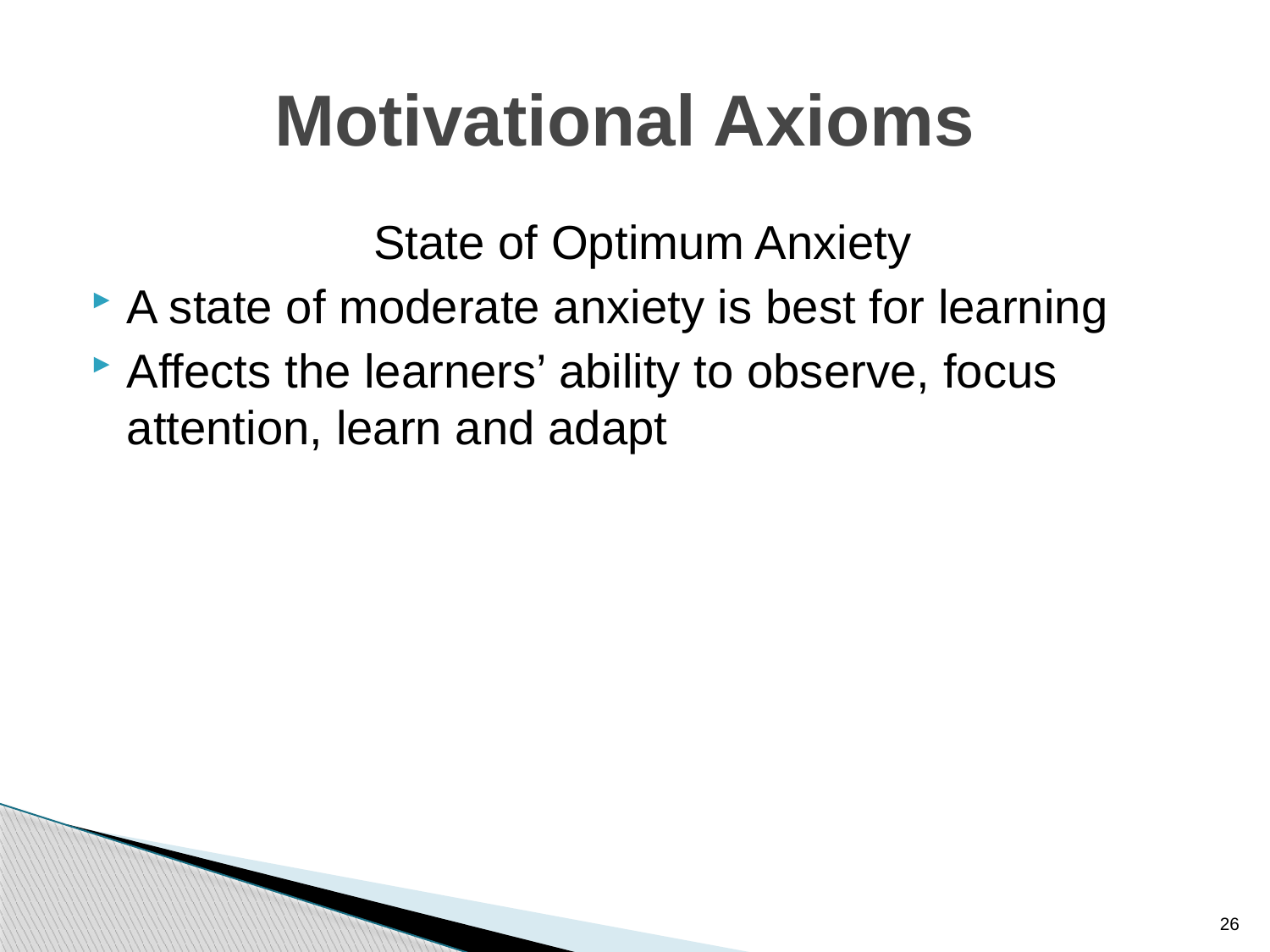

# Motivational Axioms
State of Optimum Anxiety
A state of moderate anxiety is best for learning
Affects the learners’ ability to observe, focus attention, learn and adapt

26